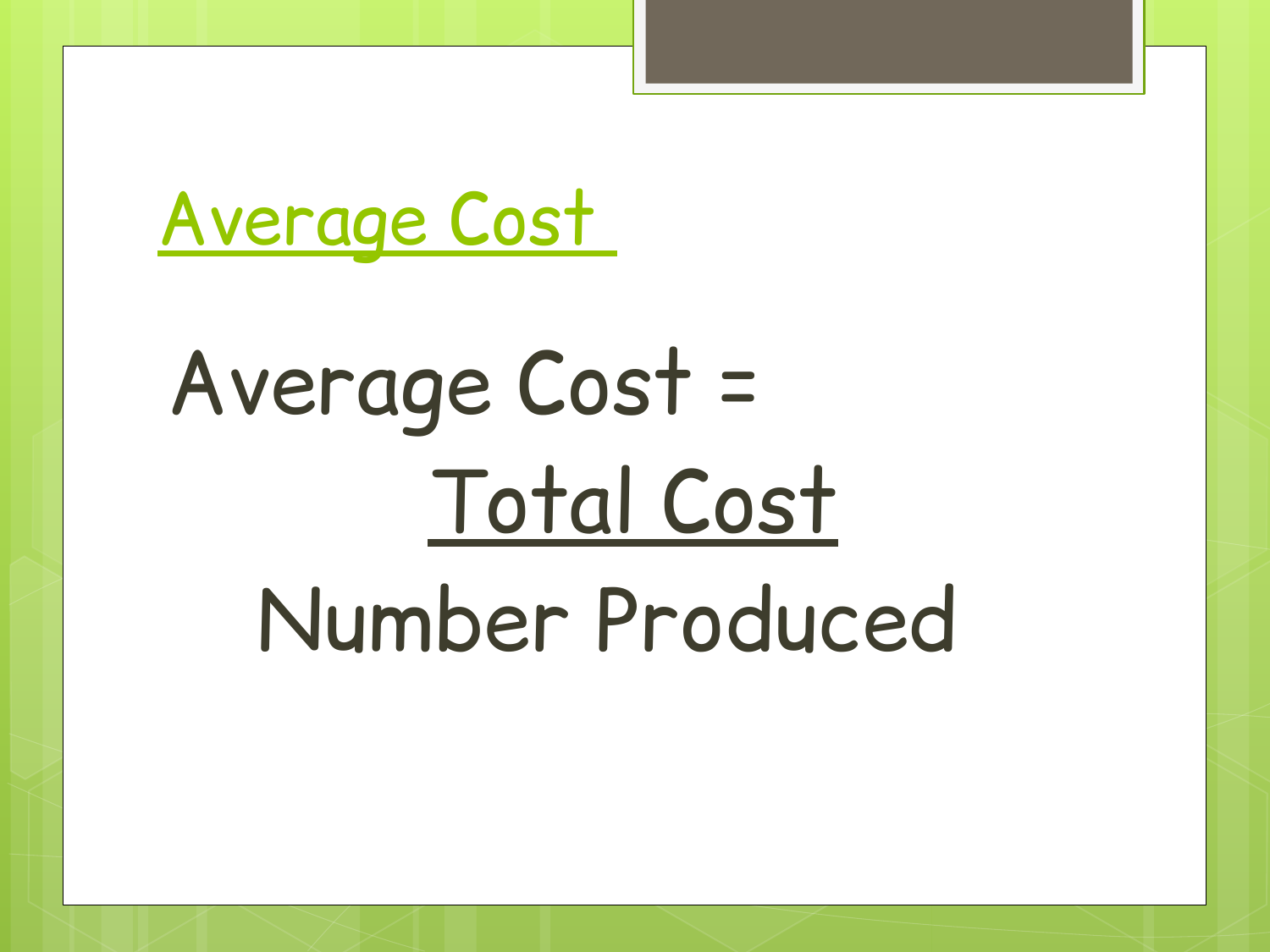

# Average Cost
Average Cost =
 Total Cost
Number Produced